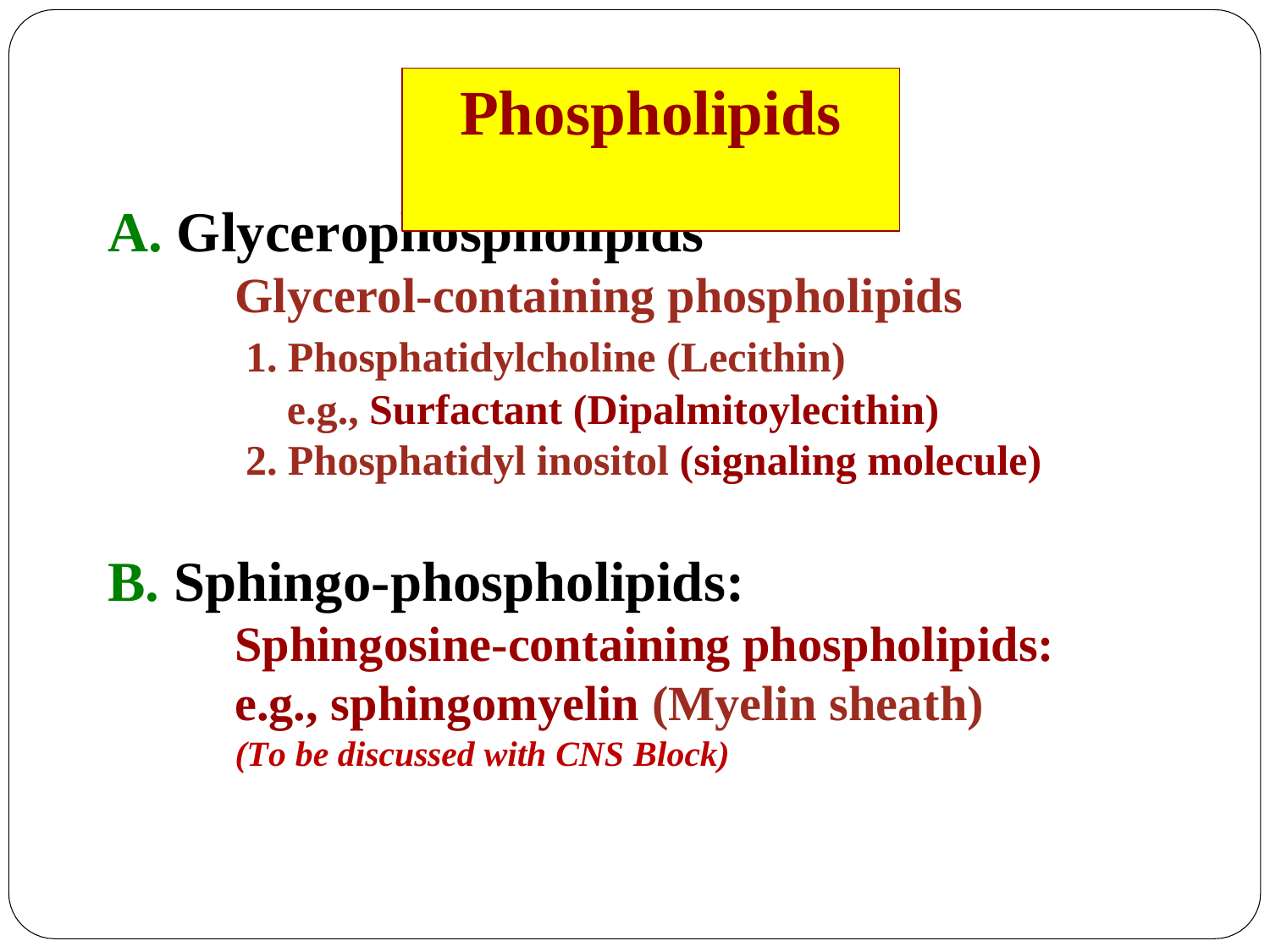

# Phospholipids
Glycerophospholipids
Glycerol-containing phospholipids
Phosphatidylcholine (Lecithin)
e.g., Surfactant (Dipalmitoylecithin)
2. Phosphatidyl inositol (signaling molecule)

B. Sphingo-phospholipids:
Sphingosine-containing phospholipids:
e.g., sphingomyelin (Myelin sheath)
(To be discussed with CNS Block)